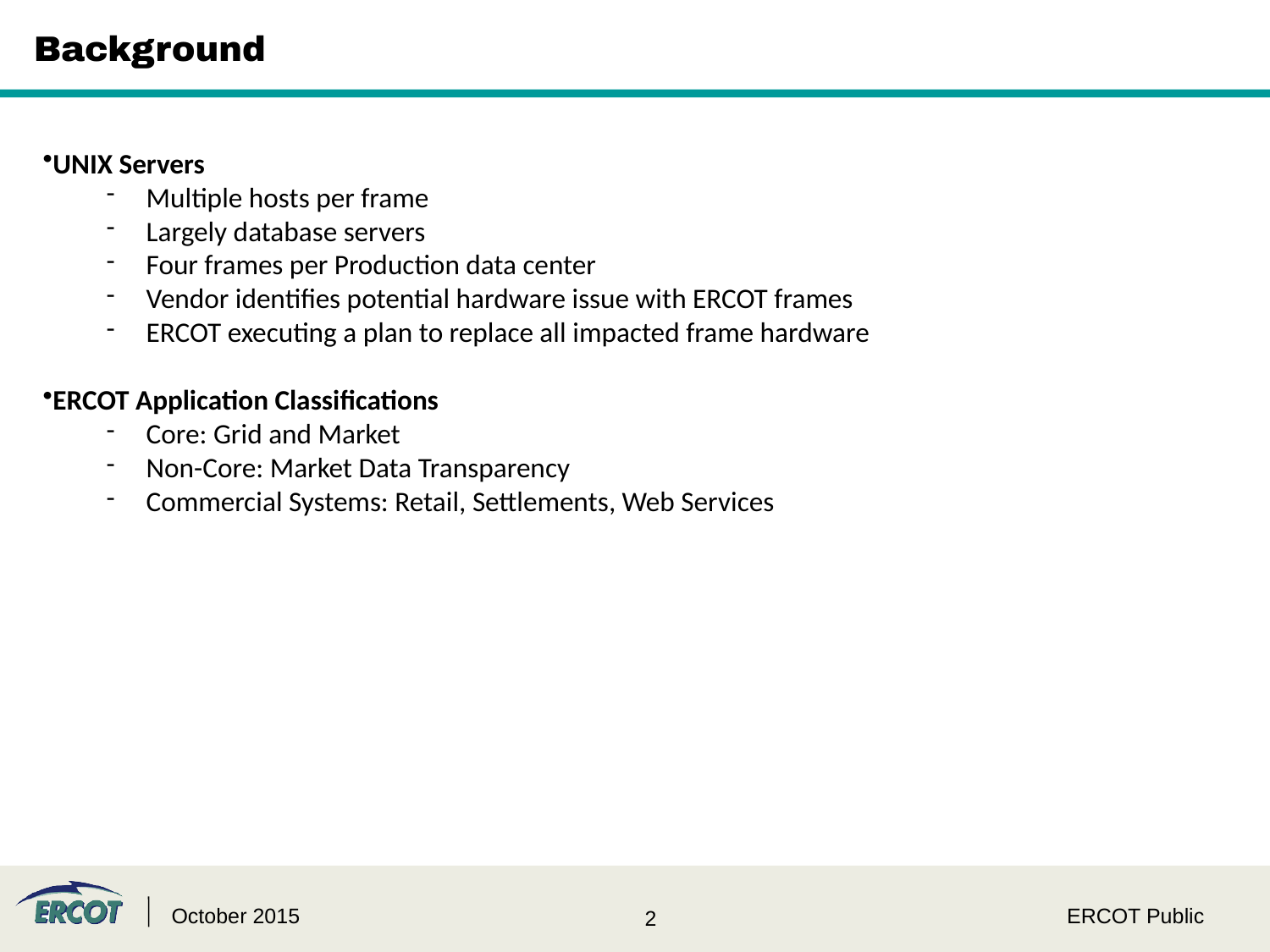

# Background

UNIX Servers
Multiple hosts per frame
Largely database servers
Four frames per Production data center
Vendor identifies potential hardware issue with ERCOT frames
ERCOT executing a plan to replace all impacted frame hardware

ERCOT Application Classifications
Core: Grid and Market
Non-Core: Market Data Transparency
Commercial Systems: Retail, Settlements, Web Services

October 2015
ERCOT Public